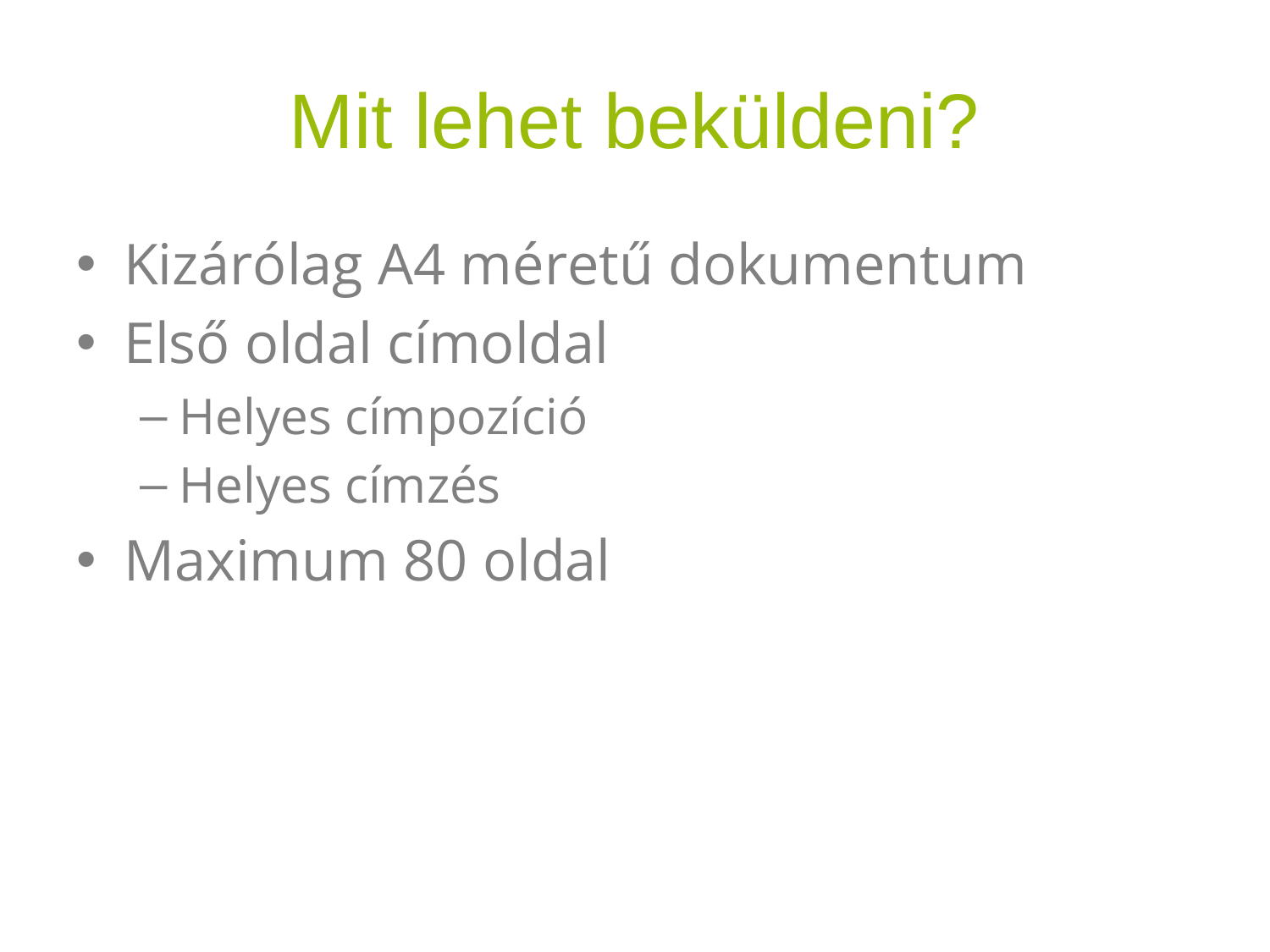

# Mit lehet beküldeni?
Kizárólag A4 méretű dokumentum
Első oldal címoldal
Helyes címpozíció
Helyes címzés
Maximum 80 oldal